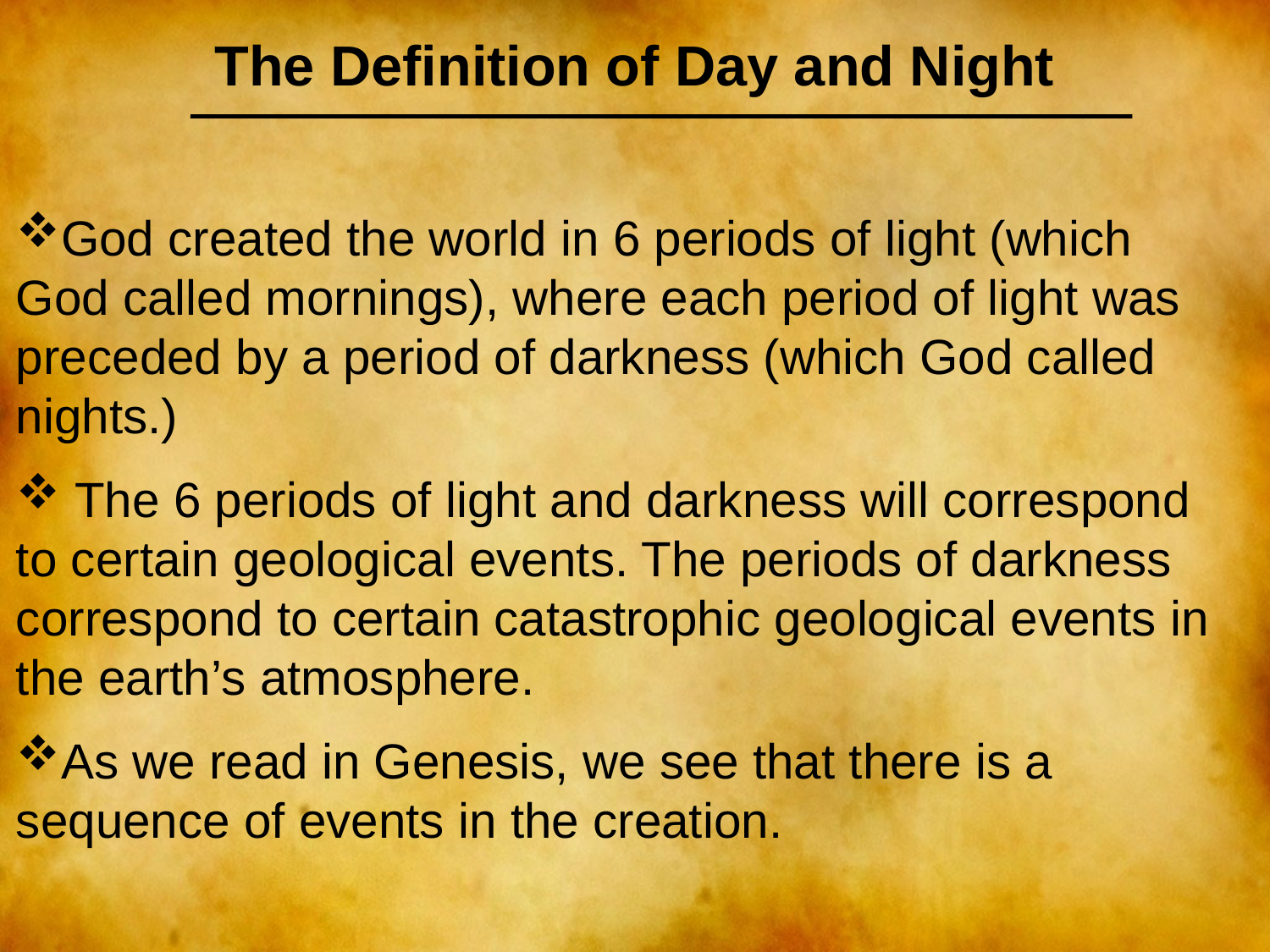

# The Definition of Day and Night

God created the world in 6 periods of light (which God called mornings), where each period of light was preceded by a period of darkness (which God called nights.)
 The 6 periods of light and darkness will correspond to certain geological events. The periods of darkness correspond to certain catastrophic geological events in the earth’s atmosphere.
As we read in Genesis, we see that there is a sequence of events in the creation.